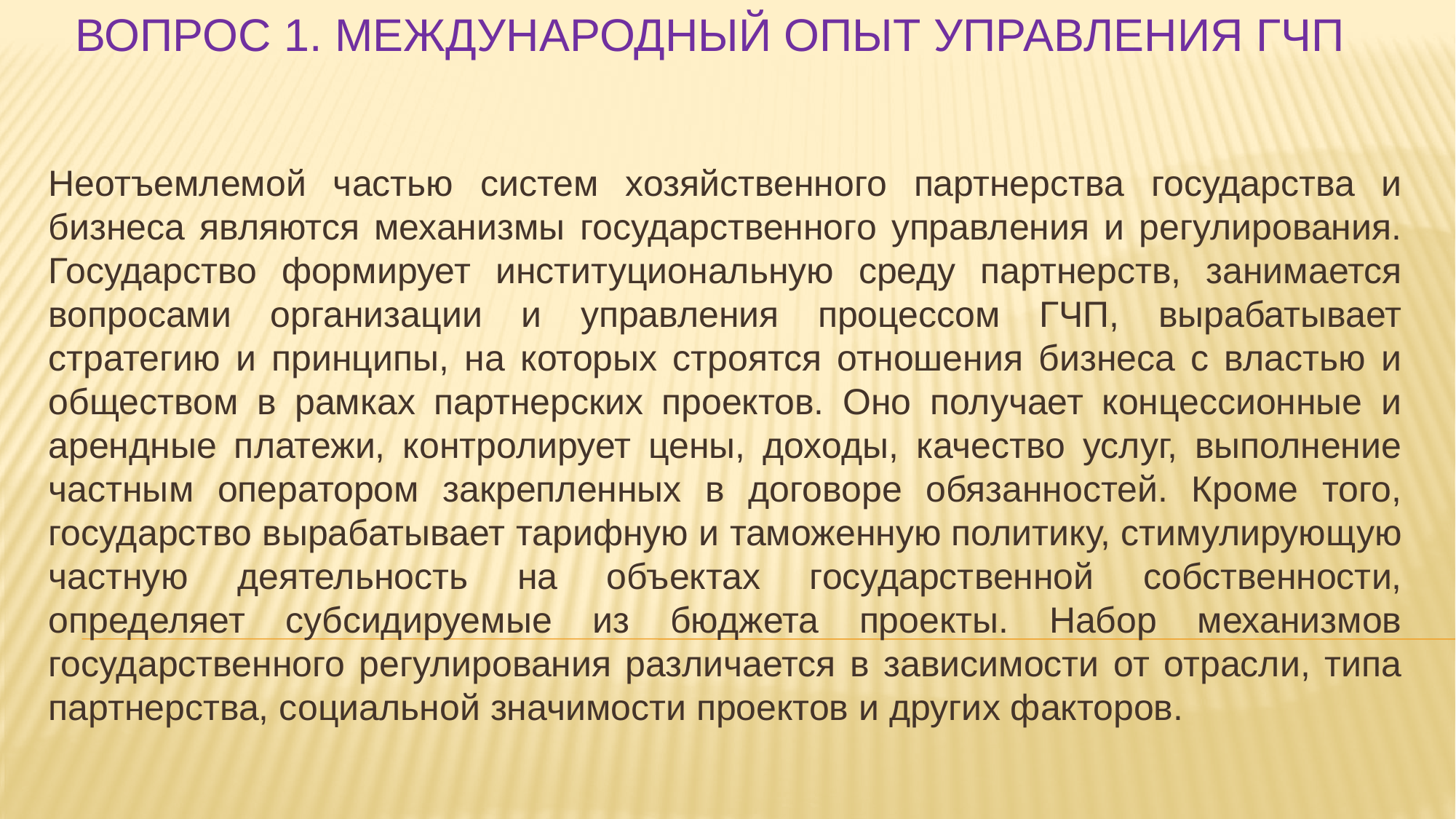

# Вопрос 1. Международный опыт управления ГЧП
Неотъемлемой частью систем хозяйственного партнерства государства и бизнеса являются механизмы государственного управления и регулирования. Государство формирует институциональную среду партнерств, занимается вопросами организации и управления процессом ГЧП, вырабатывает стратегию и принципы, на которых строятся отношения бизнеса с властью и обществом в рамках партнерских проектов. Оно получает концессионные и арендные платежи, контролирует цены, доходы, качество услуг, выполнение частным оператором закрепленных в договоре обязанностей. Кроме того, государство вырабатывает тарифную и таможенную политику, стимулирующую частную деятельность на объектах государственной собственности, определяет субсидируемые из бюджета проекты. Набор механизмов государственного регулирования различается в зависимости от отрасли, типа партнерства, социальной значимости проектов и других факторов.